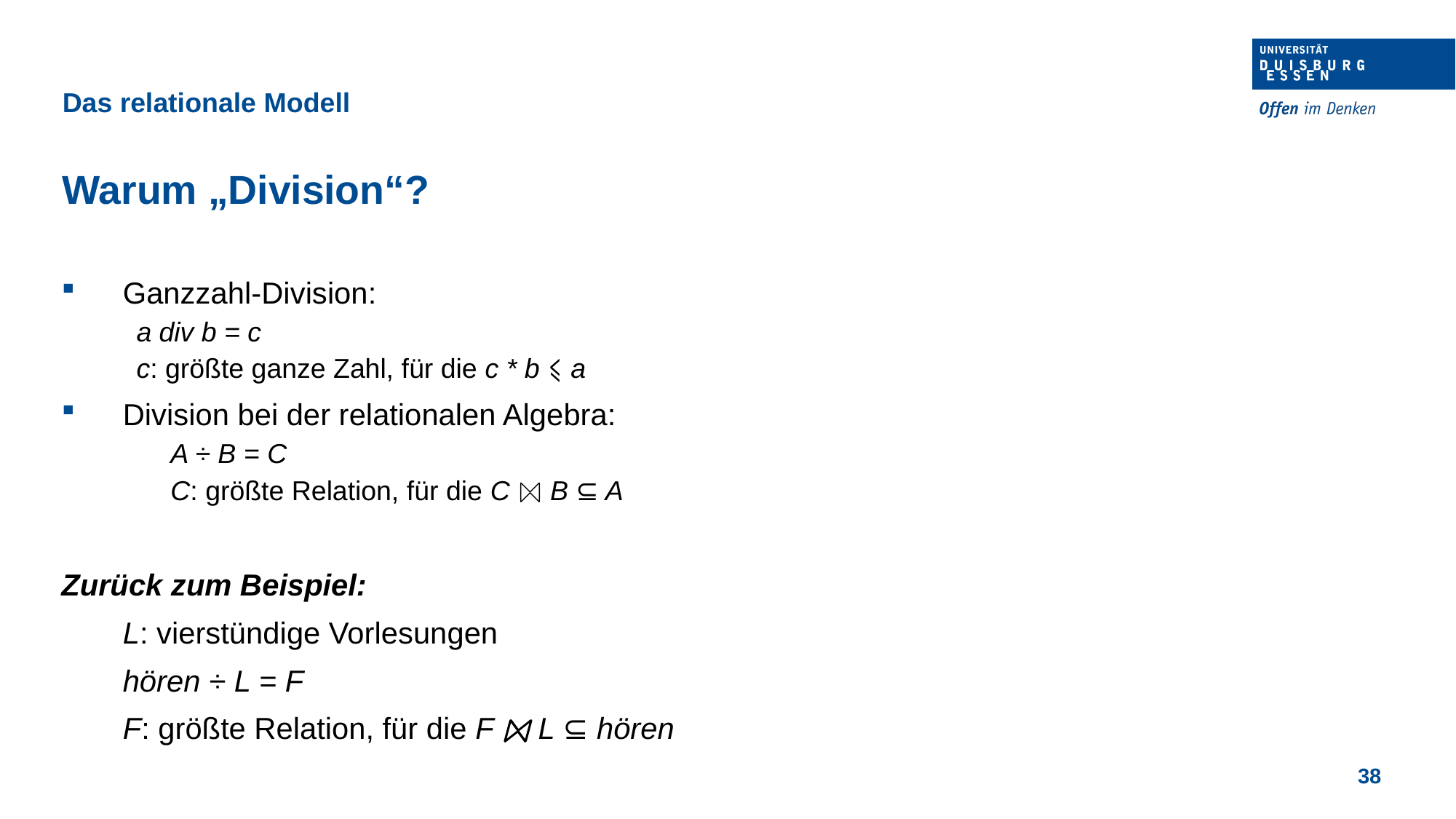

Das relationale Modell
Warum „Division“?
Ganzzahl-Division:
a div b = c
c: größte ganze Zahl, für die c * b ⩽ a
Division bei der relationalen Algebra:
A ÷ B = C
C: größte Relation, für die C ⨝ B ⊆ A

Zurück zum Beispiel:
	L: vierstündige Vorlesungen
	hören ÷ L = F
	F: größte Relation, für die F ⨝ L ⊆ hören

38